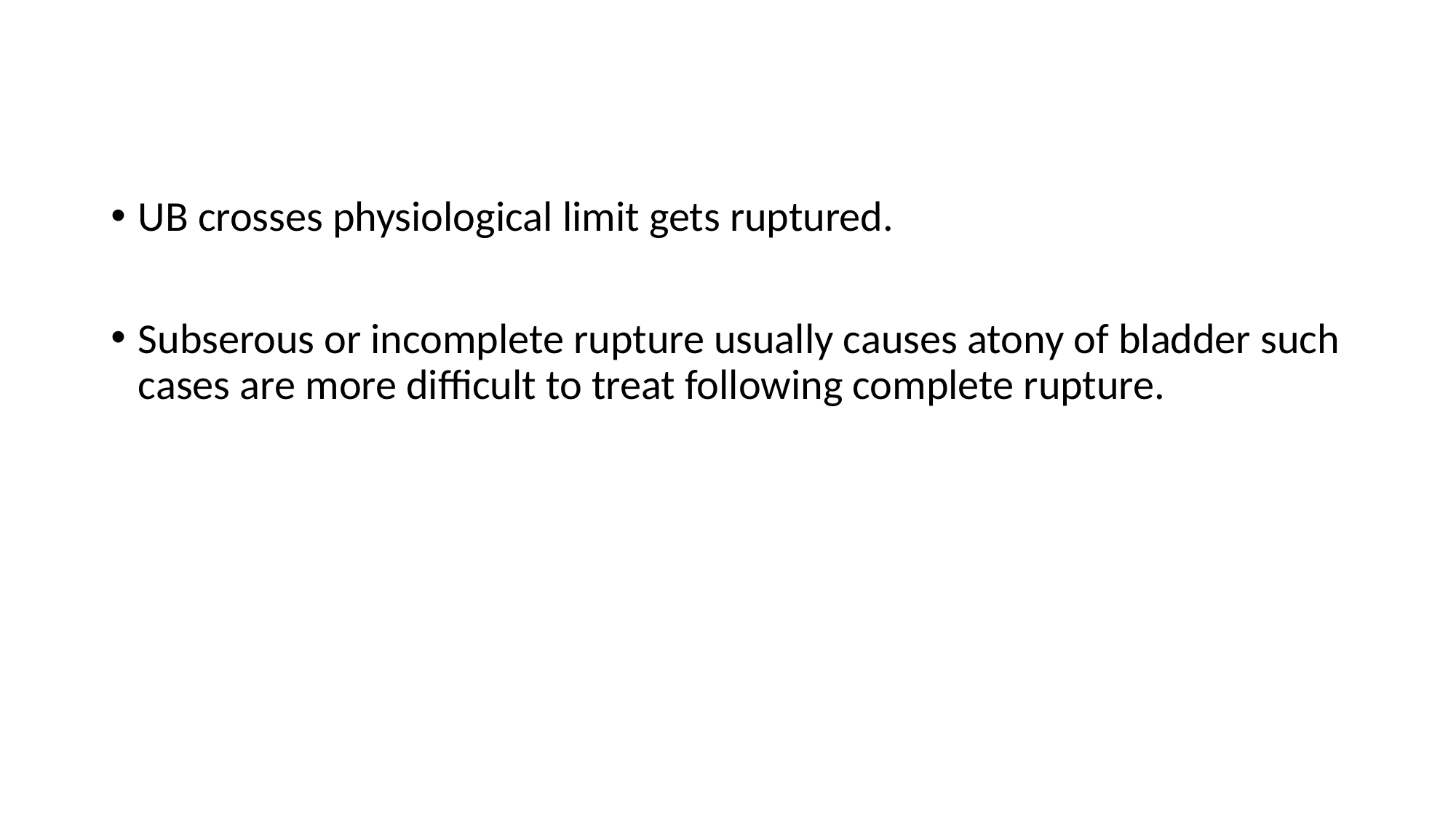

UB crosses physiological limit gets ruptured.

Subserous or incomplete rupture usually causes atony of bladder such cases are more difficult to treat following complete rupture.